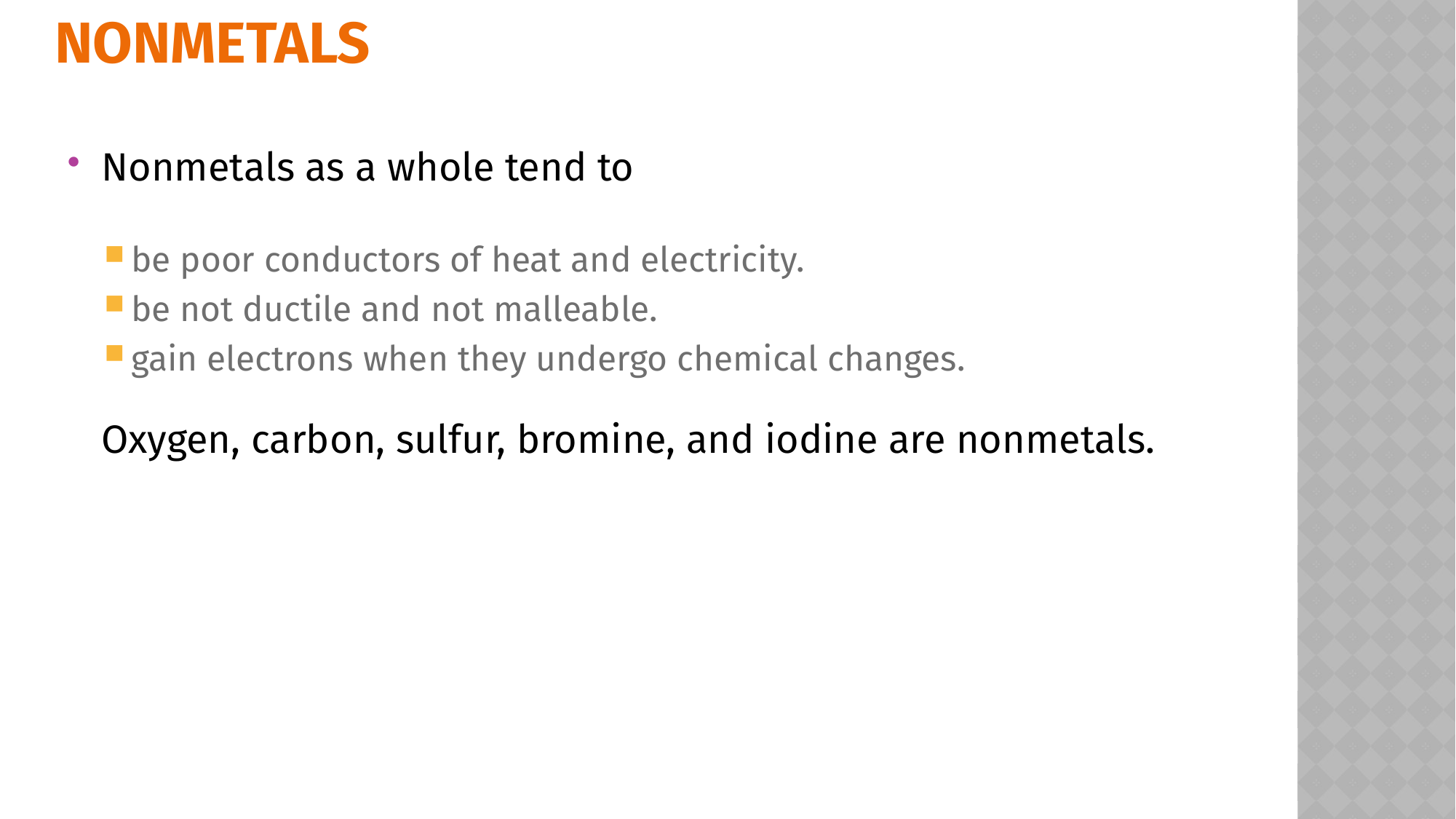

# Nonmetals
Nonmetals as a whole tend to

be poor conductors of heat and electricity.
be not ductile and not malleable.
gain electrons when they undergo chemical changes.

	Oxygen, carbon, sulfur, bromine, and iodine are nonmetals.